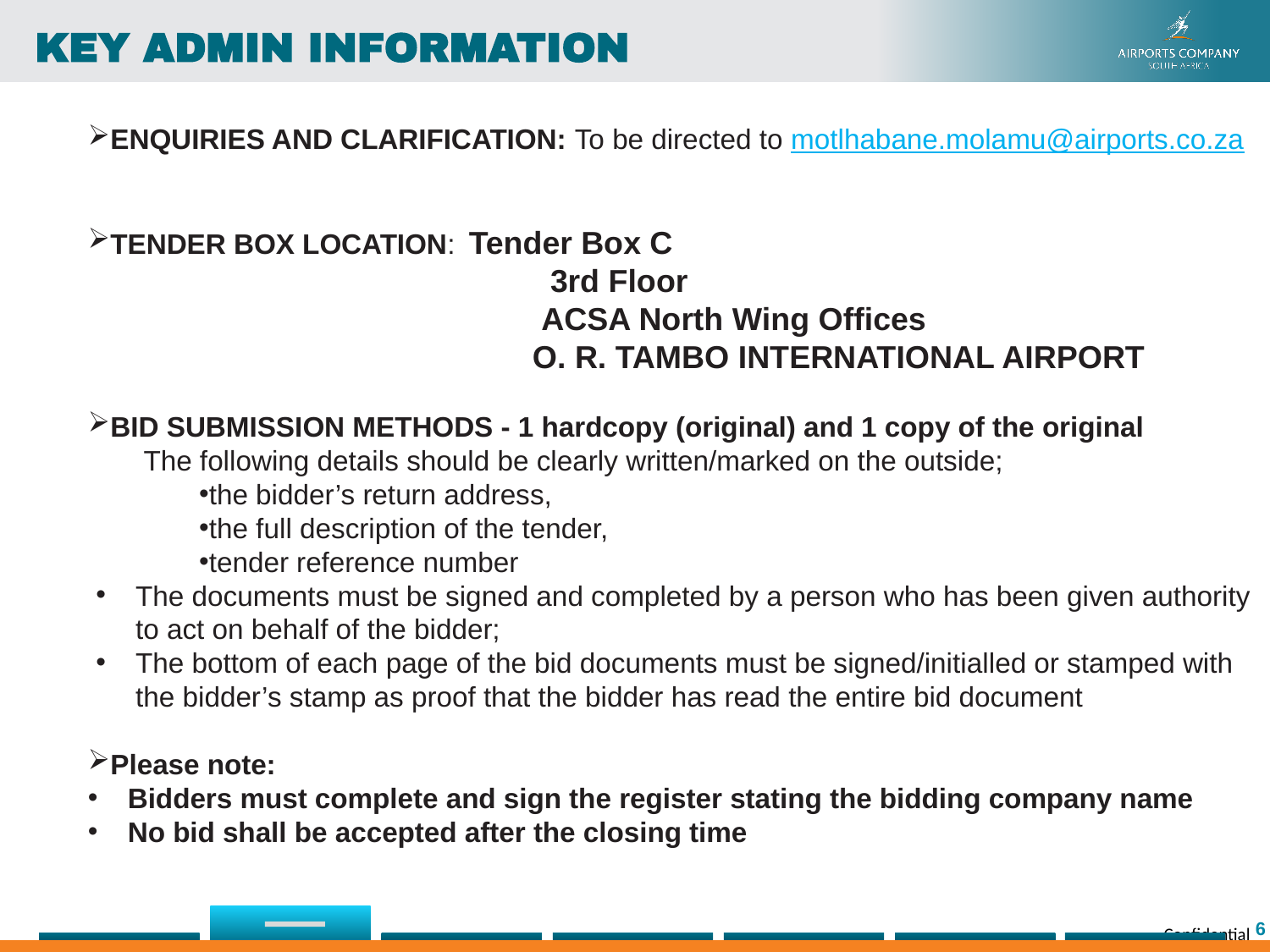

KEY ADMIN INFORMATION
ENQUIRIES AND CLARIFICATION: To be directed to motlhabane.molamu@airports.co.za

TENDER BOX LOCATION: 	Tender Box C
                                                    3rd Floor
 ACSA North Wing Offices
O. R. TAMBO INTERNATIONAL AIRPORT

BID SUBMISSION METHODS - 1 hardcopy (original) and 1 copy of the original
The following details should be clearly written/marked on the outside;
the bidder’s return address,
the full description of the tender,
tender reference number
The documents must be signed and completed by a person who has been given authority to act on behalf of the bidder;
The bottom of each page of the bid documents must be signed/initialled or stamped with the bidder’s stamp as proof that the bidder has read the entire bid document

Please note:
Bidders must complete and sign the register stating the bidding company name
No bid shall be accepted after the closing time

6